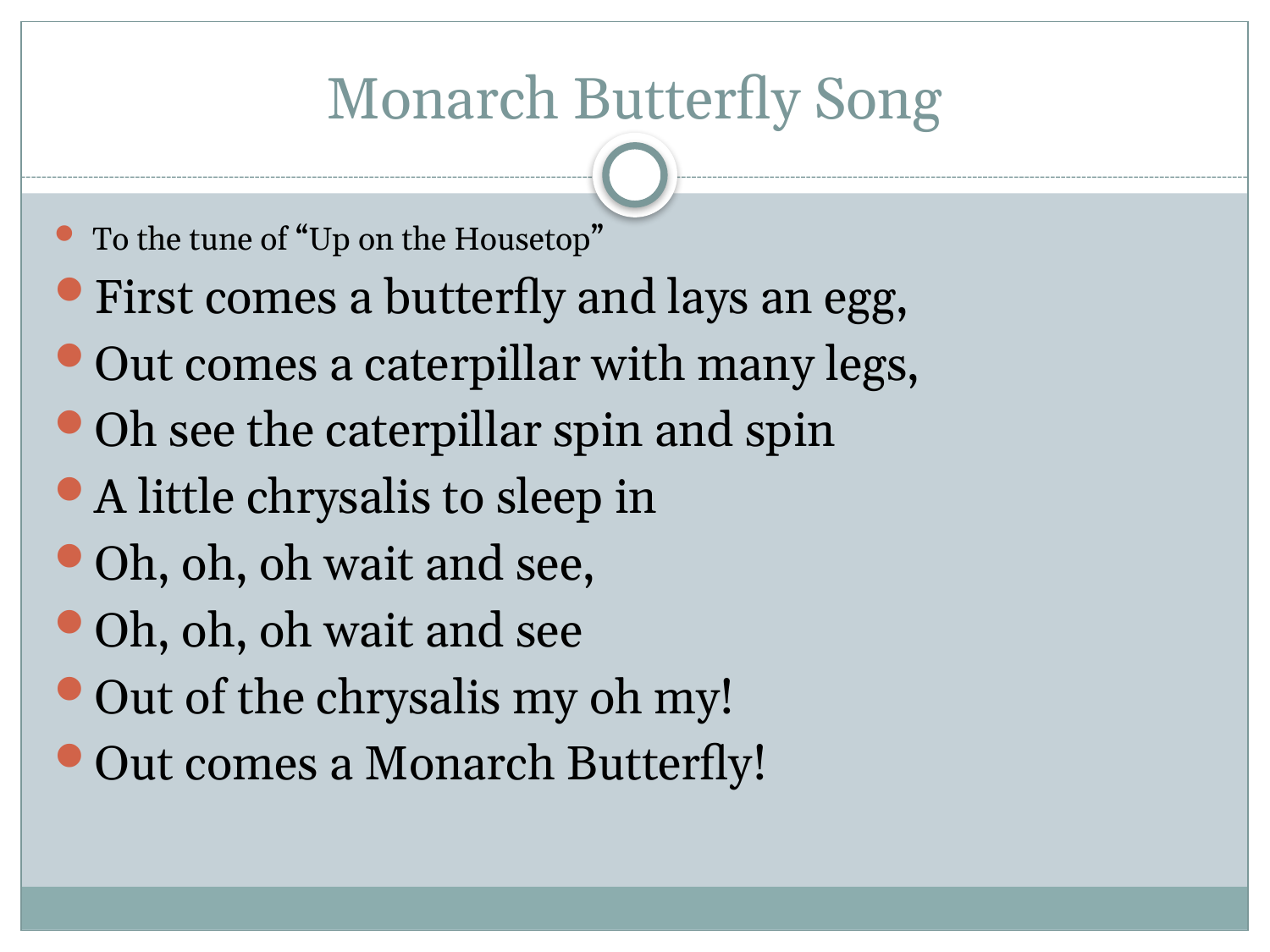

# Monarch Butterfly Song
To the tune of “Up on the Housetop”
First comes a butterfly and lays an egg,
Out comes a caterpillar with many legs,
Oh see the caterpillar spin and spin
A little chrysalis to sleep in
Oh, oh, oh wait and see,
Oh, oh, oh wait and see
Out of the chrysalis my oh my!
Out comes a Monarch Butterfly!